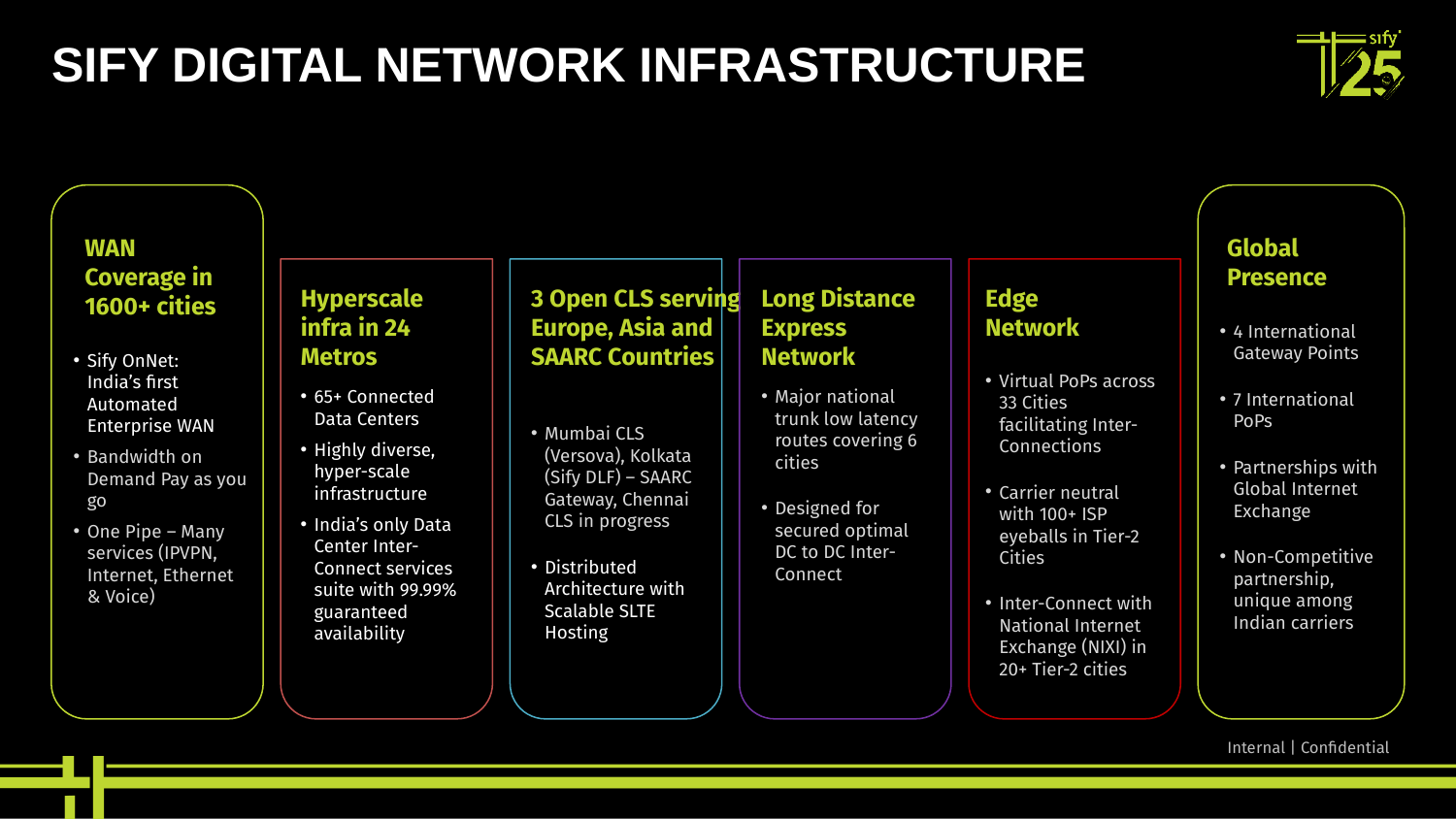

# Sify Digital Network Infrastructure

WAN Coverage in 1600+ cities
Global Presence

Long Distance Express Network
Hyperscale infra in 24 Metros
3 Open CLS serving Europe, Asia and SAARC Countries
Edge
Network
4 International Gateway Points
7 International PoPs
Partnerships with Global Internet Exchange
Non-Competitive partnership, unique among Indian carriers
Sify OnNet:
India’s first Automated Enterprise WAN
Bandwidth on Demand Pay as you go
One Pipe – Many services (IPVPN, Internet, Ethernet & Voice)
Virtual PoPs across 33 Cities facilitating Inter-Connections
Carrier neutral with 100+ ISP eyeballs in Tier-2 Cities
Inter-Connect with National Internet Exchange (NIXI) in 20+ Tier-2 cities
65+ Connected Data Centers
Highly diverse, hyper-scale infrastructure
India’s only Data Center Inter-Connect services suite with 99.99% guaranteed availability

Major national trunk low latency routes covering 6 cities
Designed for secured optimal DC to DC Inter-Connect
Mumbai CLS (Versova), Kolkata (Sify DLF) – SAARC Gateway, Chennai CLS in progress
Distributed Architecture with Scalable SLTE Hosting